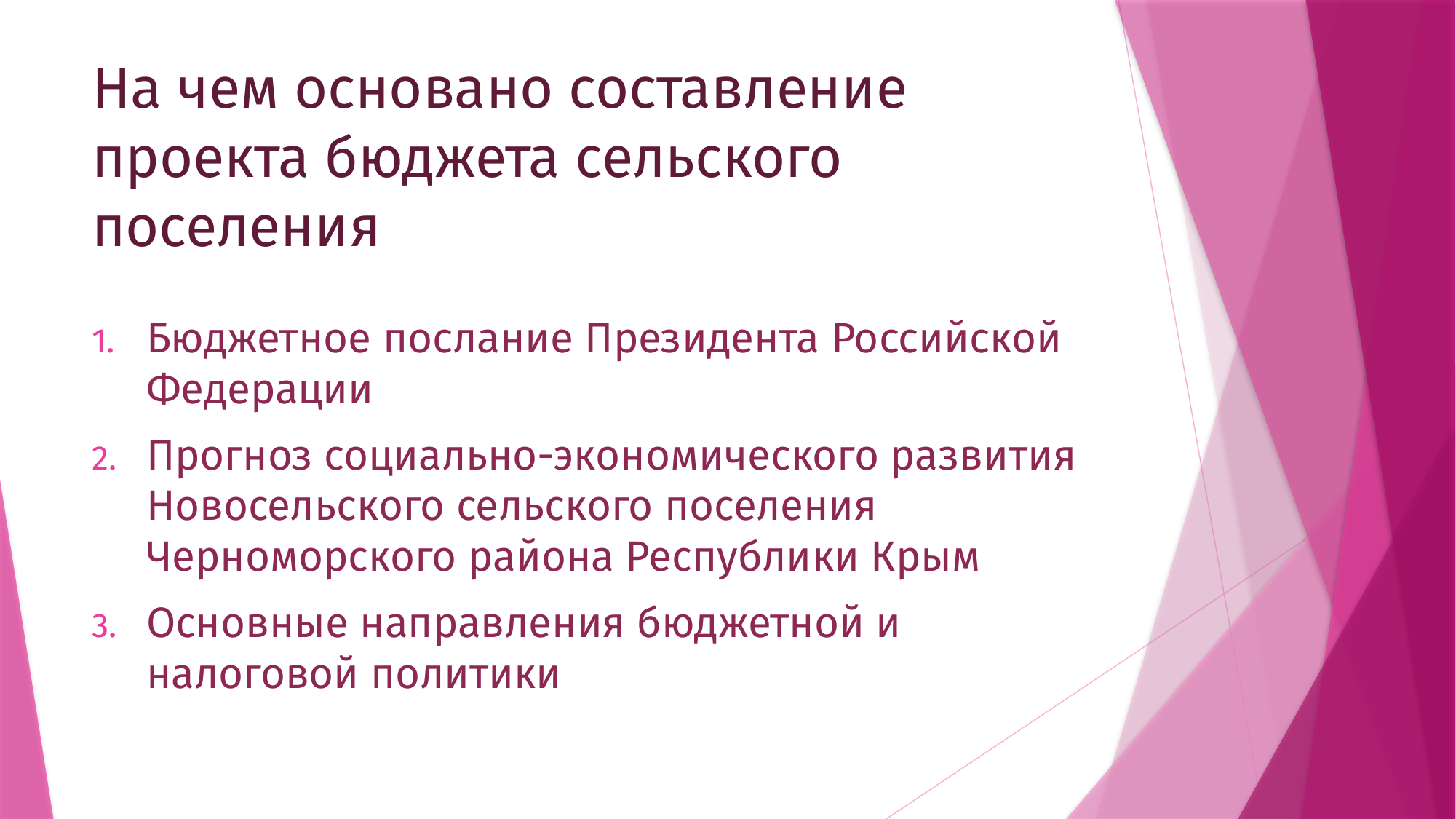

# На чем основано составление проекта бюджета сельского поселения
Бюджетное послание Президента Российской Федерации
Прогноз социально-экономического развития Новосельского сельского поселения Черноморского района Республики Крым
Основные направления бюджетной и налоговой политики